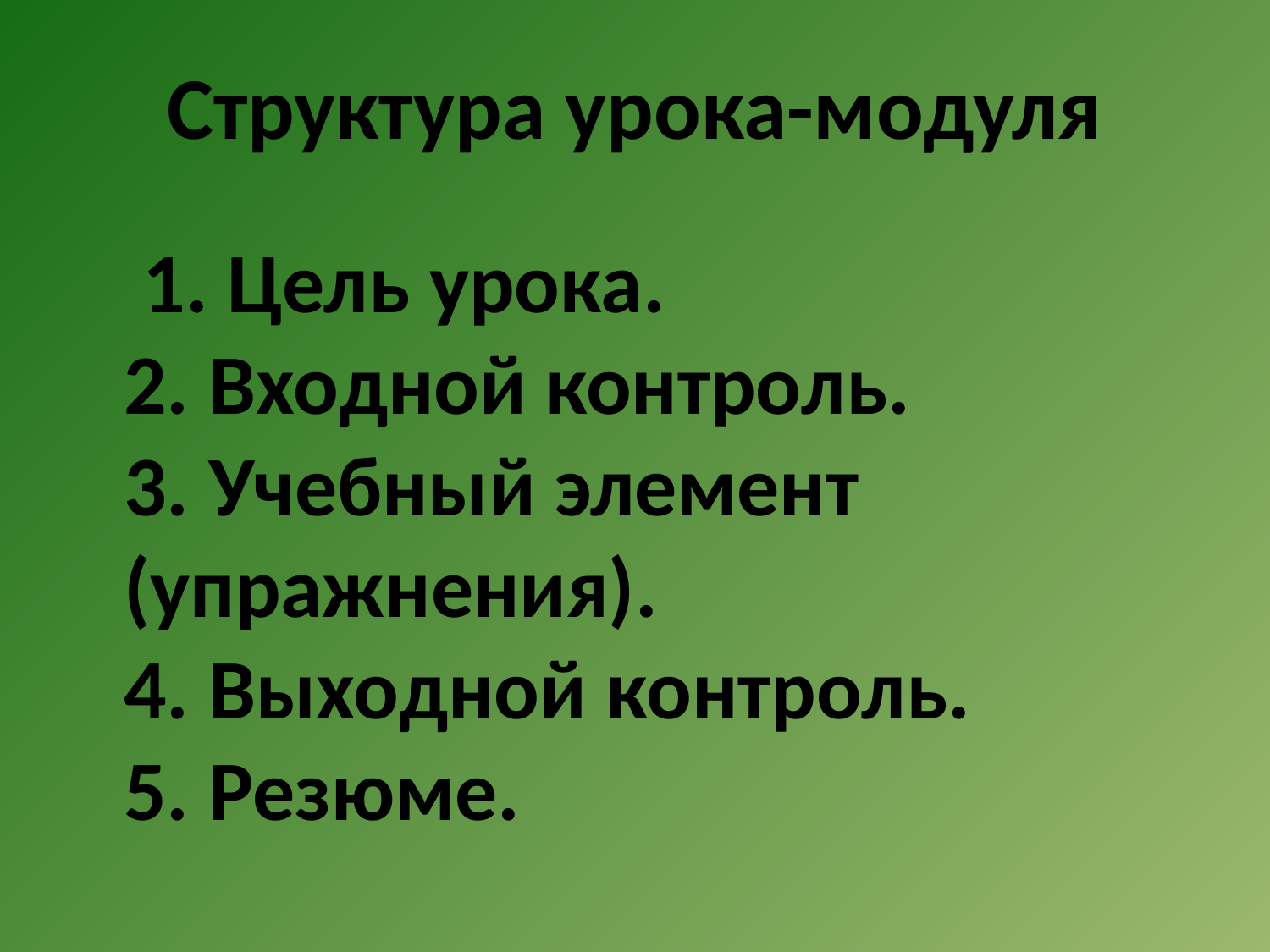

# Структура урока-модуля
	 1. Цель урока.
2. Входной контроль.
3. Учебный элемент (упражнения).
4. Выходной контроль.
5. Резюме.